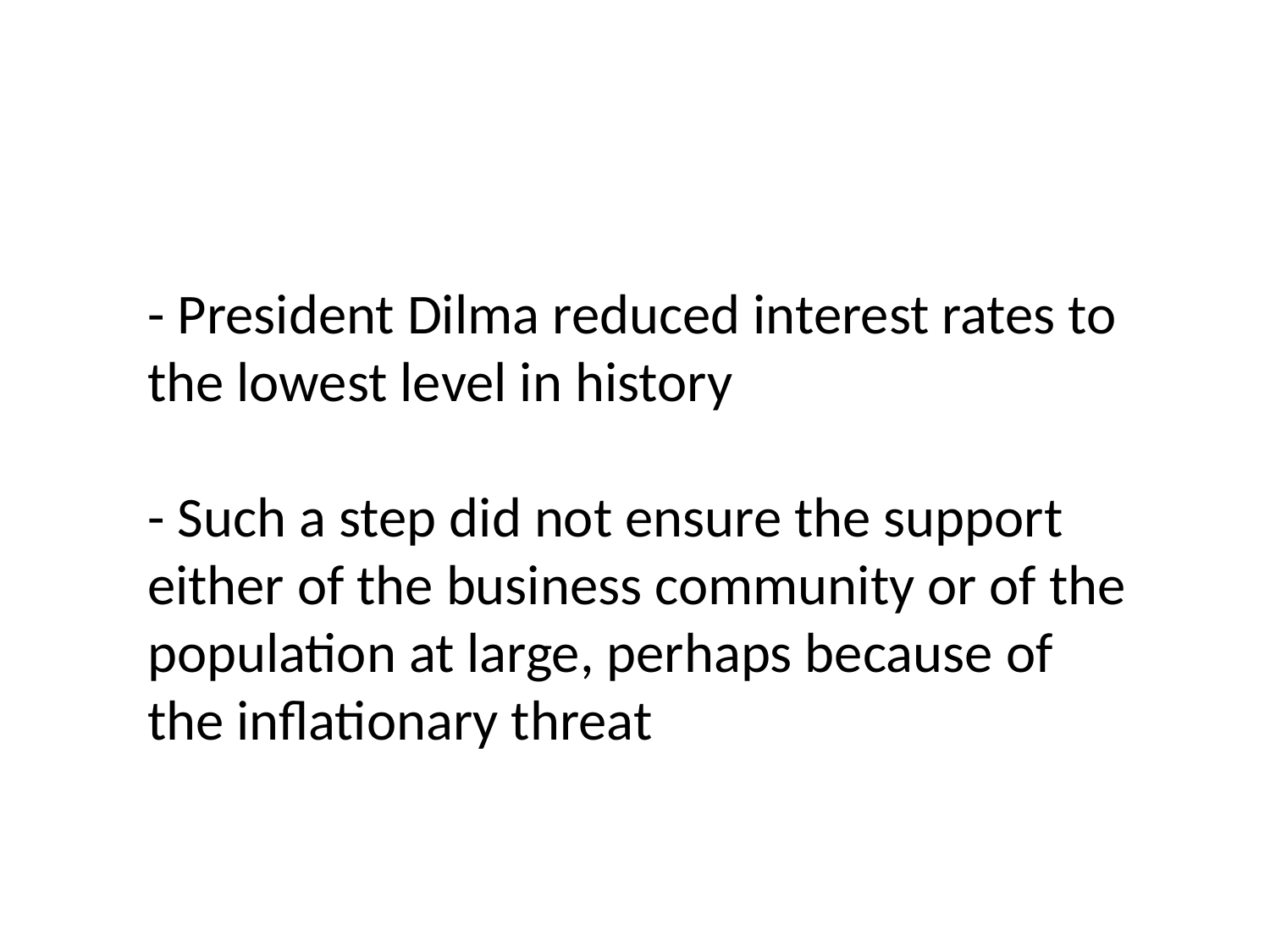

- President Dilma reduced interest rates to the lowest level in history

- Such a step did not ensure the support either of the business community or of the population at large, perhaps because of the inflationary threat